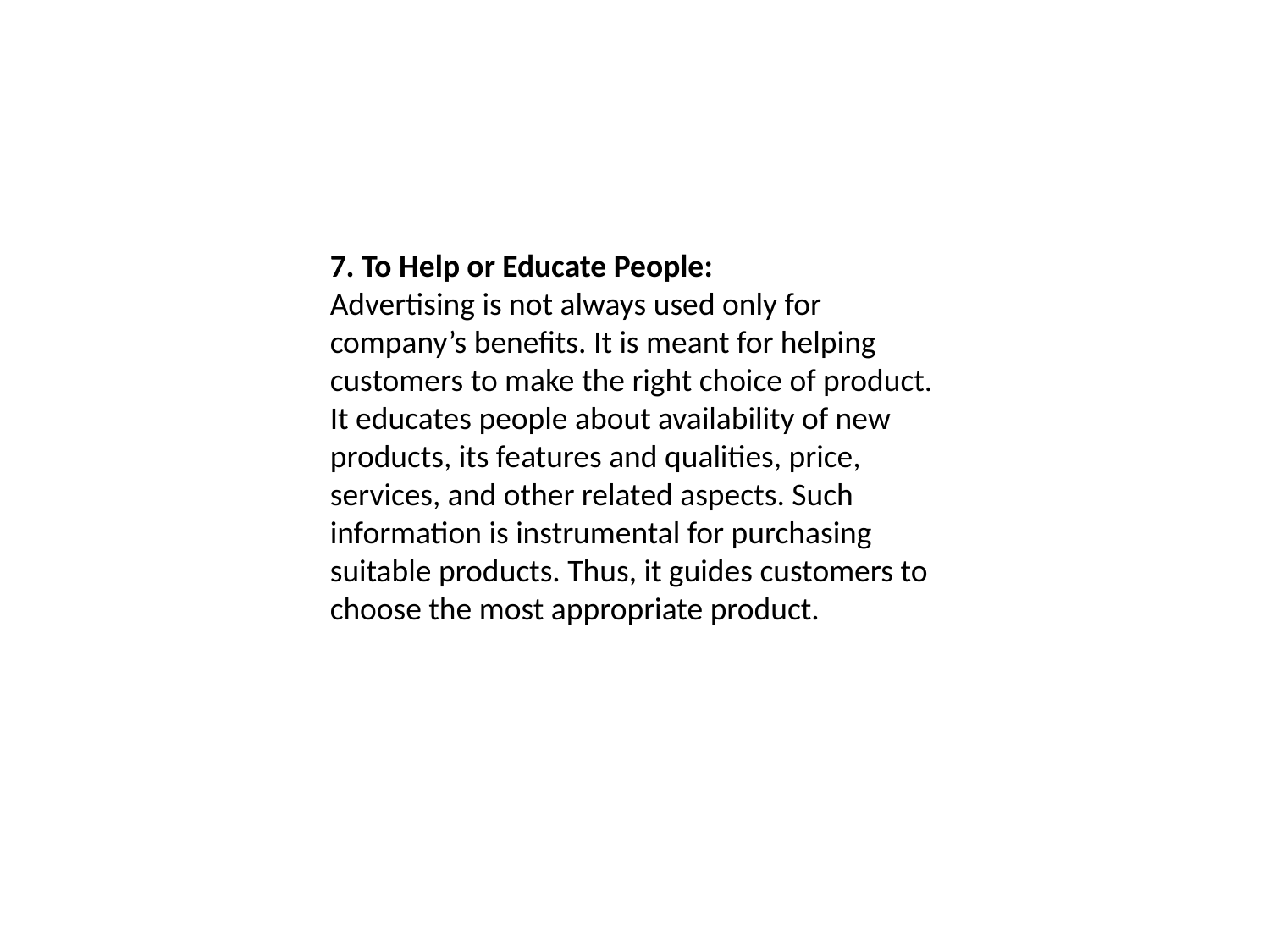

7. To Help or Educate People:
Advertising is not always used only for company’s benefits. It is meant for helping customers to make the right choice of product. It educates people about availability of new products, its features and qualities, price, services, and other related aspects. Such information is instrumental for purchasing suitable products. Thus, it guides customers to choose the most appropriate product.